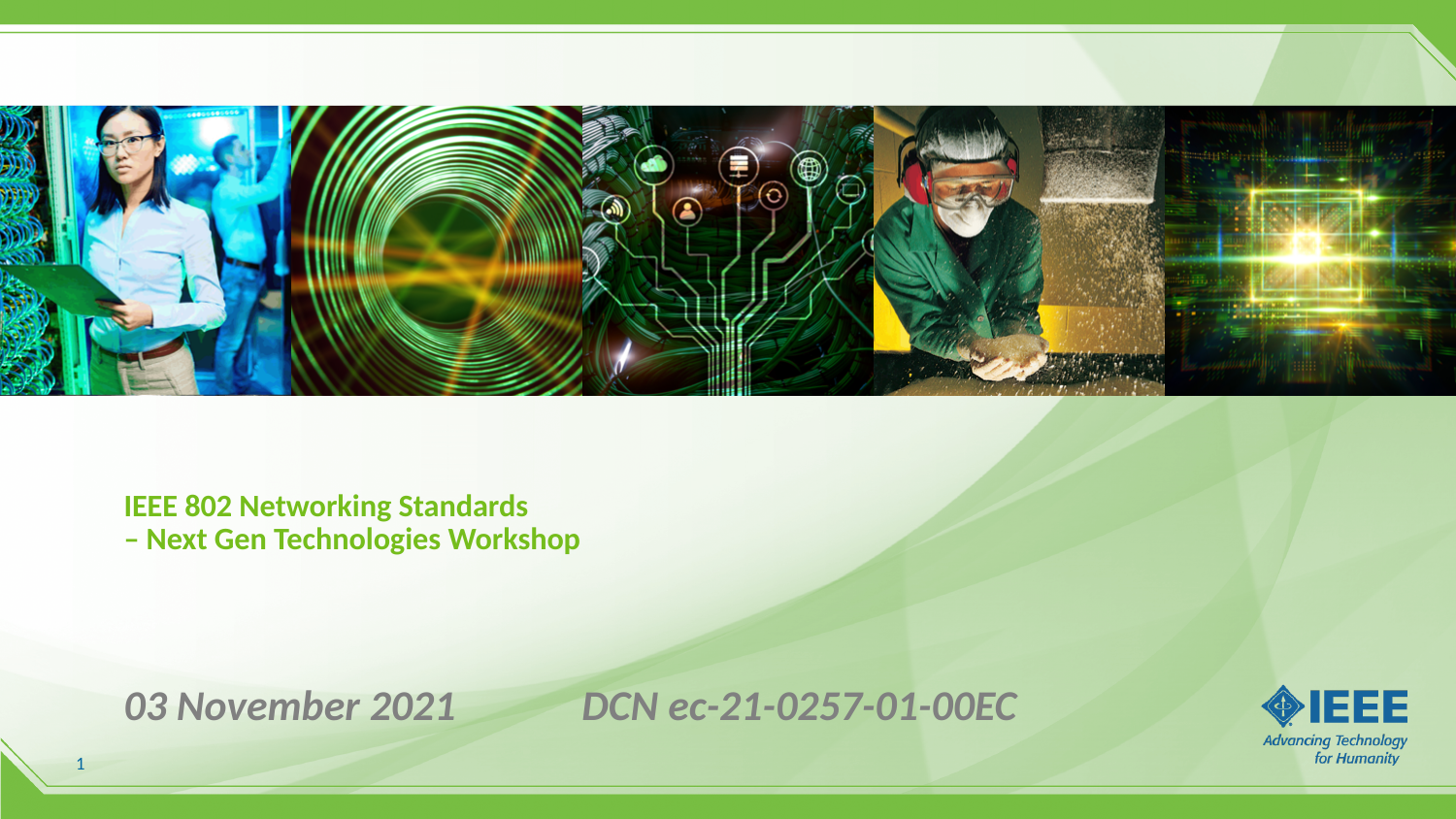

# IEEE 802 Networking Standards – Next Gen Technologies Workshop
03 November 2021             DCN ec-21-0257-01-00EC

1